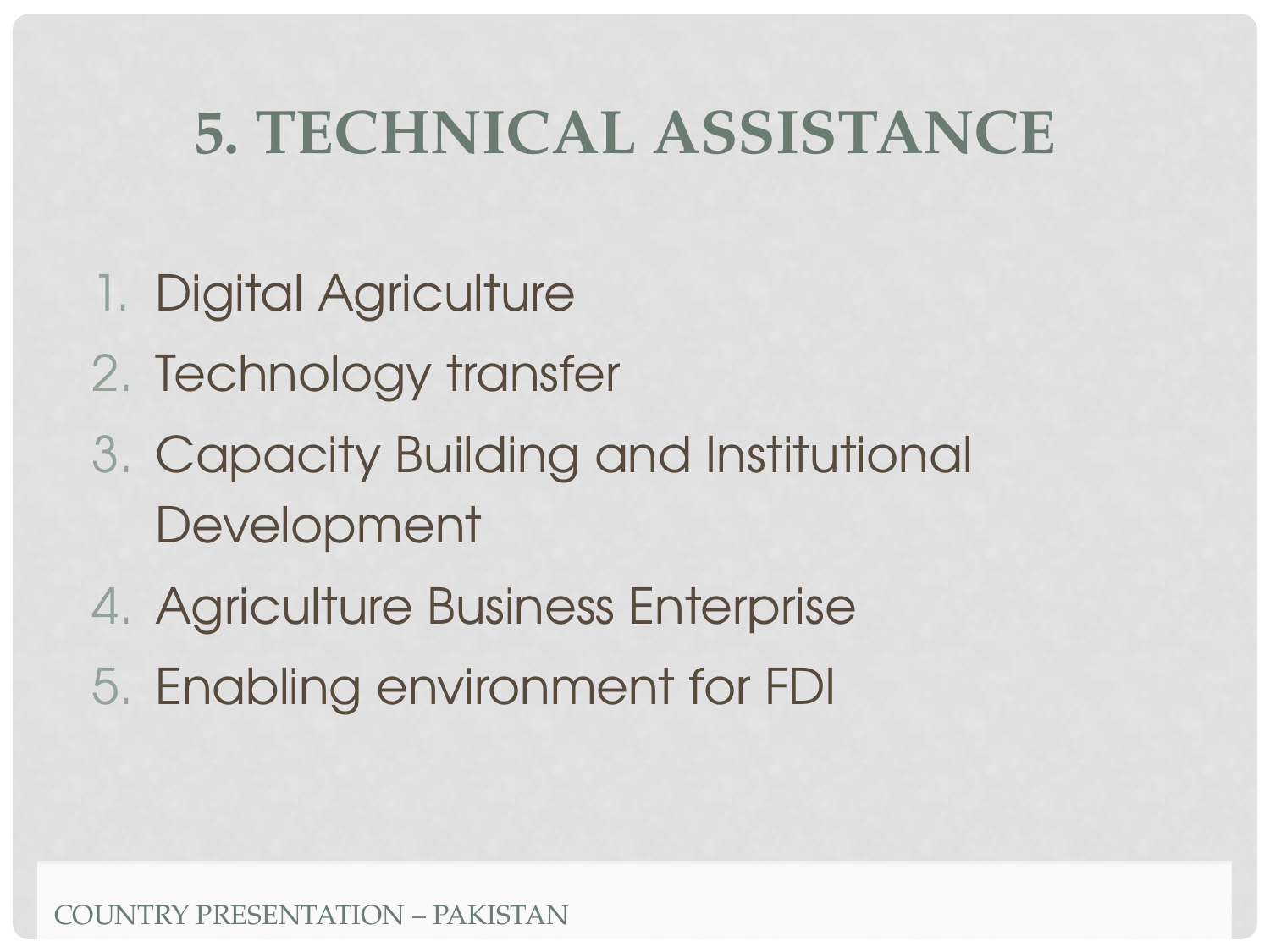

# 5. Technical assistance
Digital Agriculture
Technology transfer
Capacity Building and Institutional Development
Agriculture Business Enterprise
Enabling environment for FDI
Country presentation – Pakistan